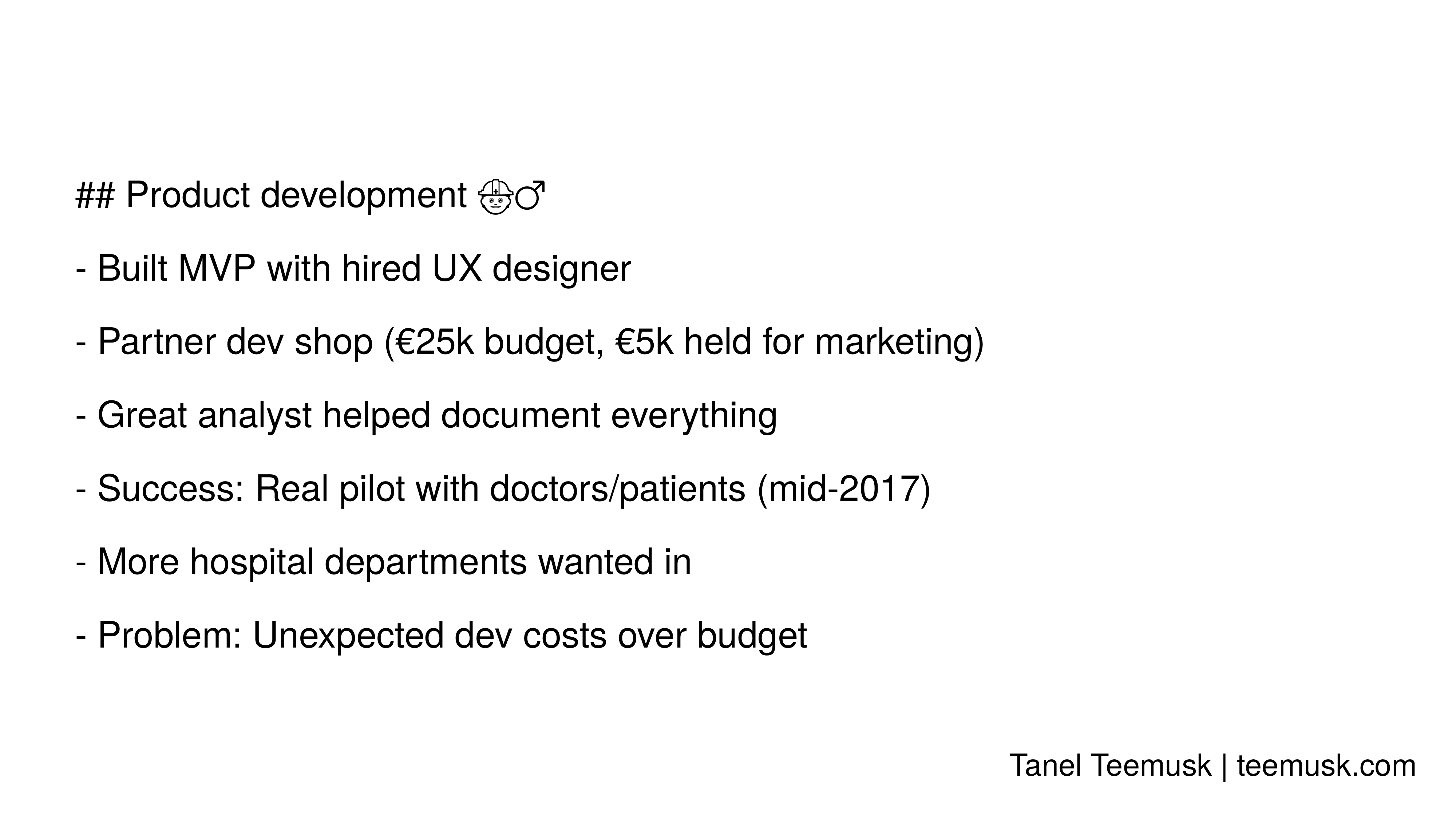

## Product development 👷‍♂️
- Built MVP with hired UX designer
- Partner dev shop (€25k budget, €5k held for marketing)
- Great analyst helped document everything
- Success: Real pilot with doctors/patients (mid-2017)
- More hospital departments wanted in
- Problem: Unexpected dev costs over budget
Tanel Teemusk | teemusk.com